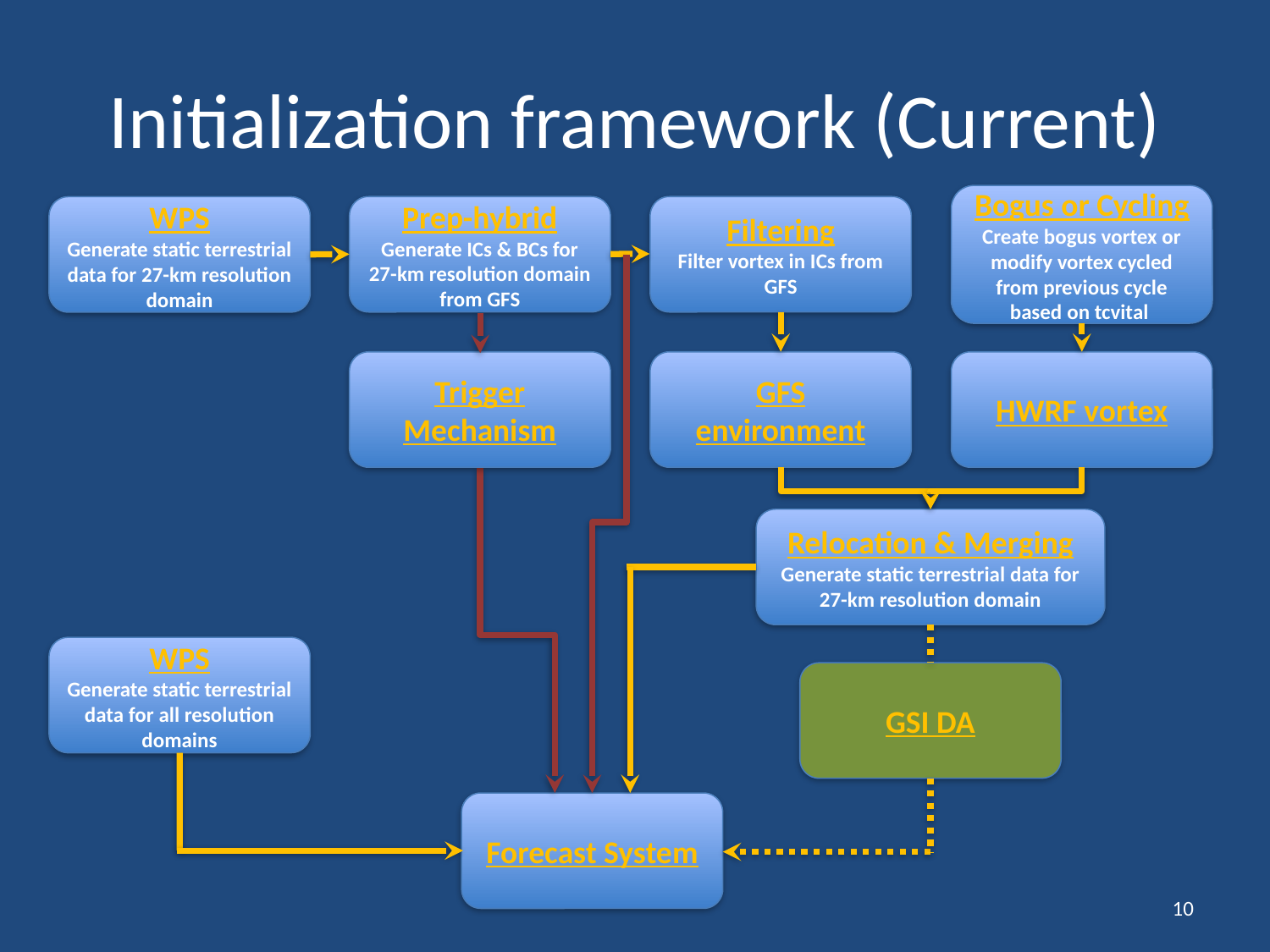

# Initialization framework (Current)
Bogus or Cycling
Create bogus vortex or modify vortex cycled from previous cycle based on tcvital
Prep-hybrid
Generate ICs & BCs for 27-km resolution domain from GFS
Filtering
Filter vortex in ICs from GFS
WPS
Generate static terrestrial data for 27-km resolution domain
Trigger Mechanism
GFS environment
HWRF vortex
Relocation & Merging
Generate static terrestrial data for 27-km resolution domain
WPS
Generate static terrestrial data for all resolution domains
GSI DA
Forecast System
10